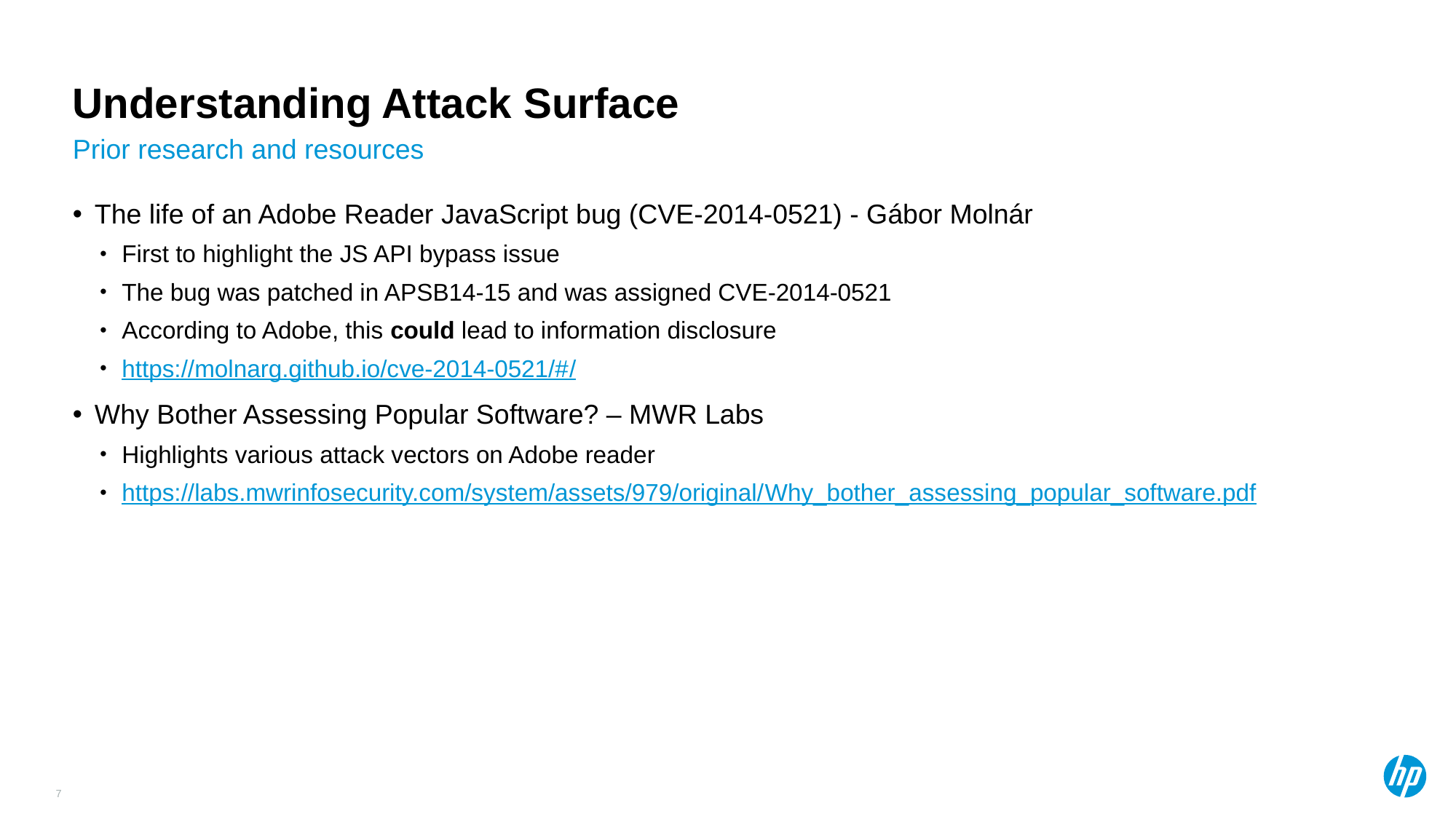

# Understanding Attack Surface
Prior research and resources
The life of an Adobe Reader JavaScript bug (CVE-2014-0521) - Gábor Molnár
First to highlight the JS API bypass issue
The bug was patched in APSB14-15 and was assigned CVE-2014-0521
According to Adobe, this could lead to information disclosure
https://molnarg.github.io/cve-2014-0521/#/
Why Bother Assessing Popular Software? – MWR Labs
Highlights various attack vectors on Adobe reader
https://labs.mwrinfosecurity.com/system/assets/979/original/Why_bother_assessing_popular_software.pdf

7